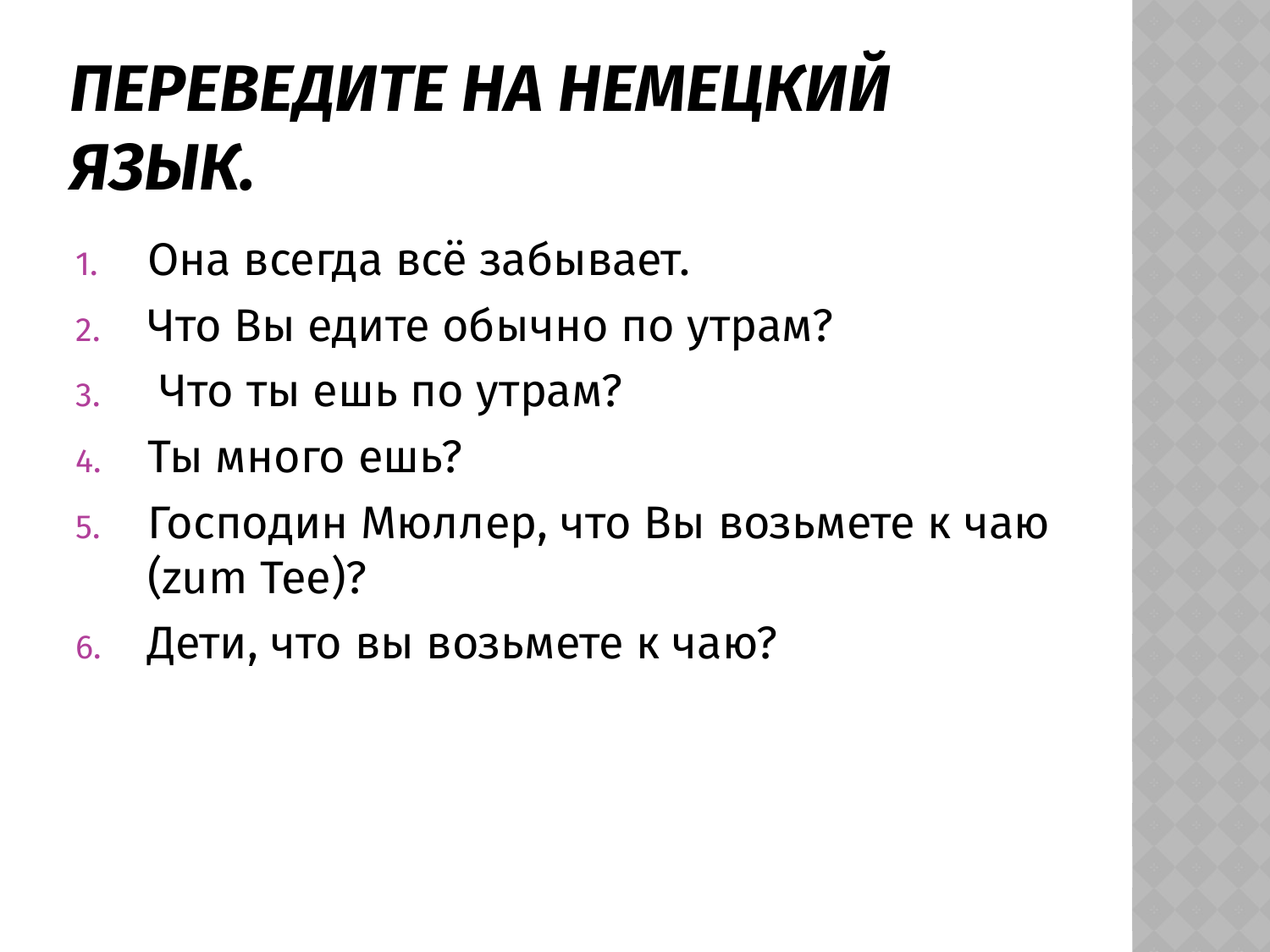

# Переведите на немецкий язык.
Она всегда всё забывает.
Что Вы едите обычно по утрам?
 Что ты ешь по утрам?
Ты много ешь?
Господин Мюллер, что Вы возьмете к чаю (zum Tee)?
Дети, что вы возьмете к чаю?